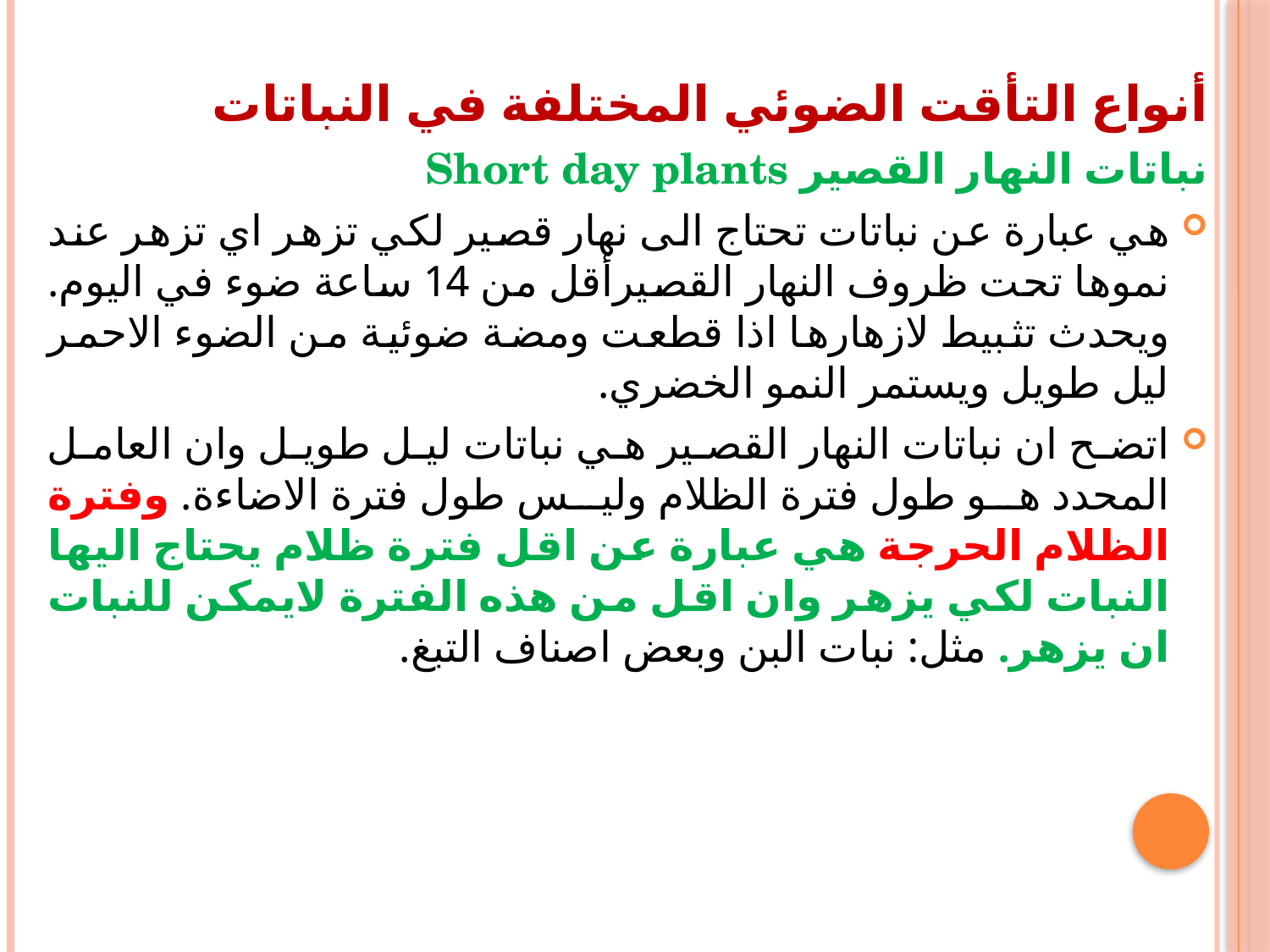

أنواع التأقت الضوئي المختلفة في النباتات
نباتات النهار القصير Short day plants
هي عبارة عن نباتات تحتاج الى نهار قصير لكي تزهر اي تزهر عند نموها تحت ظروف النهار القصيرأقل من 14 ساعة ضوء في اليوم. ويحدث تثبيط لازهارها اذا قطعت ومضة ضوئية من الضوء الاحمر ليل طويل ويستمر النمو الخضري.
اتضح ان نباتات النهار القصير هي نباتات ليل طويل وان العامل المحدد هو طول فترة الظلام وليس طول فترة الاضاءة. وفترة الظلام الحرجة هي عبارة عن اقل فترة ظلام يحتاج اليها النبات لكي يزهر وان اقل من هذه الفترة لايمكن للنبات ان يزهر. مثل: نبات البن وبعض اصناف التبغ.